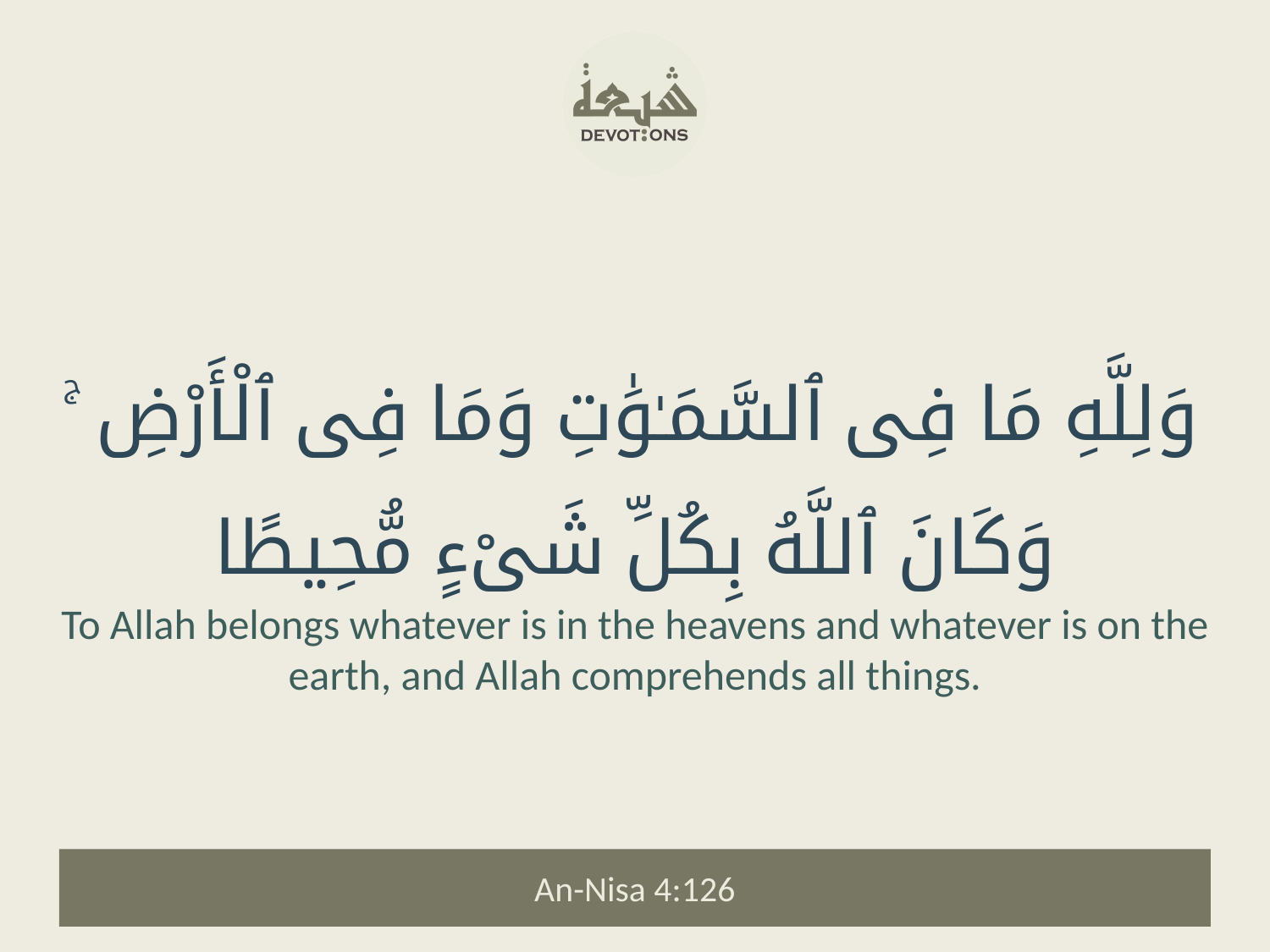

وَلِلَّهِ مَا فِى ٱلسَّمَـٰوَٰتِ وَمَا فِى ٱلْأَرْضِ ۚ وَكَانَ ٱللَّهُ بِكُلِّ شَىْءٍ مُّحِيطًا
To Allah belongs whatever is in the heavens and whatever is on the earth, and Allah comprehends all things.
An-Nisa 4:126